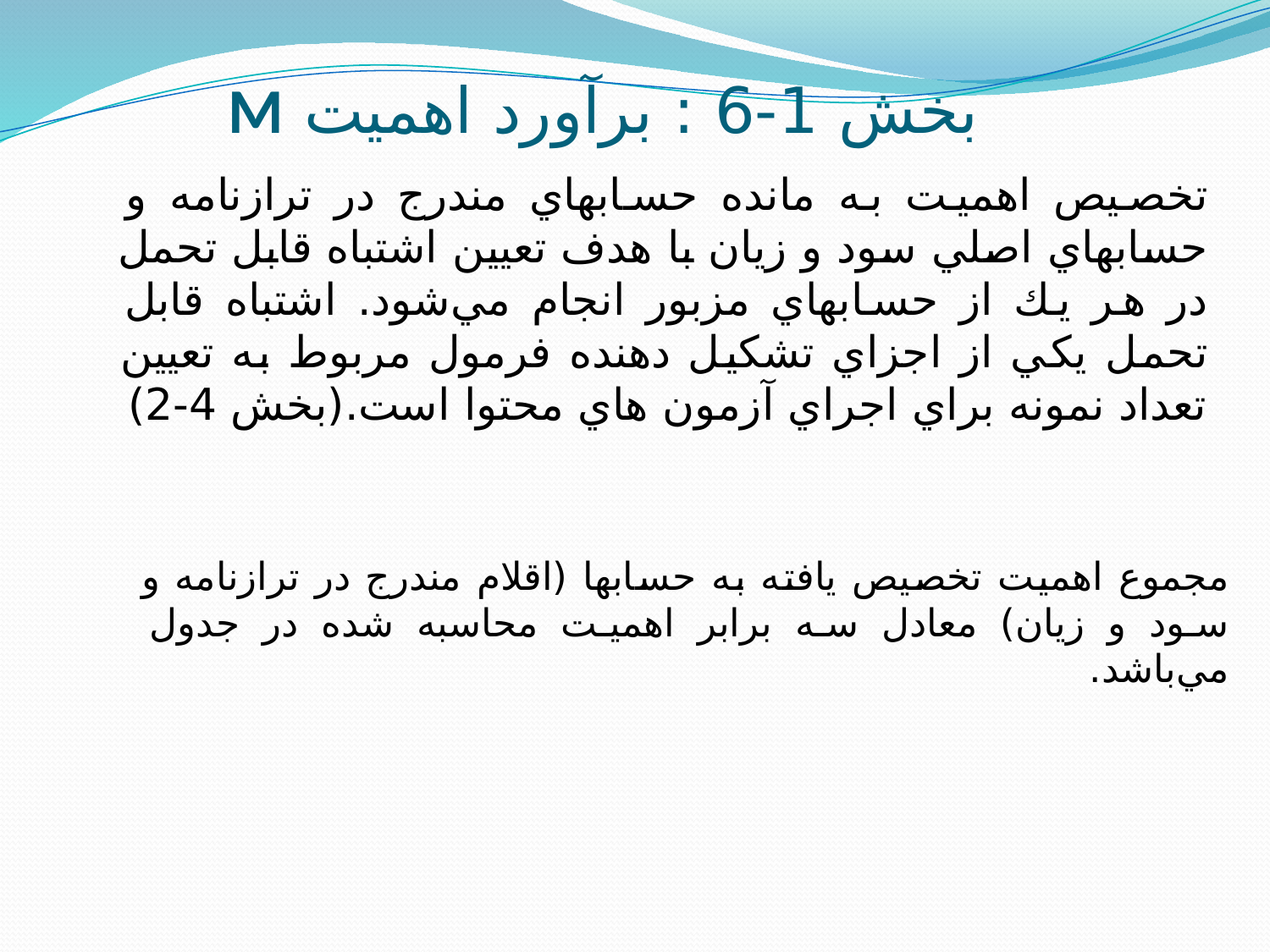

# بخش 1-6 : برآورد اهميت M
تخصيص اهميت به مانده حسابهاي مندرج در ترازنامه و حسابهاي اصلي سود و زيان با هدف تعيين اشتباه قابل تحمل در هر يك از حسابهاي مزبور انجام مي‌شود. اشتباه قابل تحمل يكي از اجزاي تشكيل دهنده فرمول مربوط به تعيين تعداد نمونه براي اجراي آزمون هاي محتوا است.(بخش 4-2)

مجموع اهميت تخصيص يافته به حسابها (اقلام مندرج در ترازنامه و سود و زيان) معادل سه برابر اهميت محاسبه شده در جدول مي‌باشد.